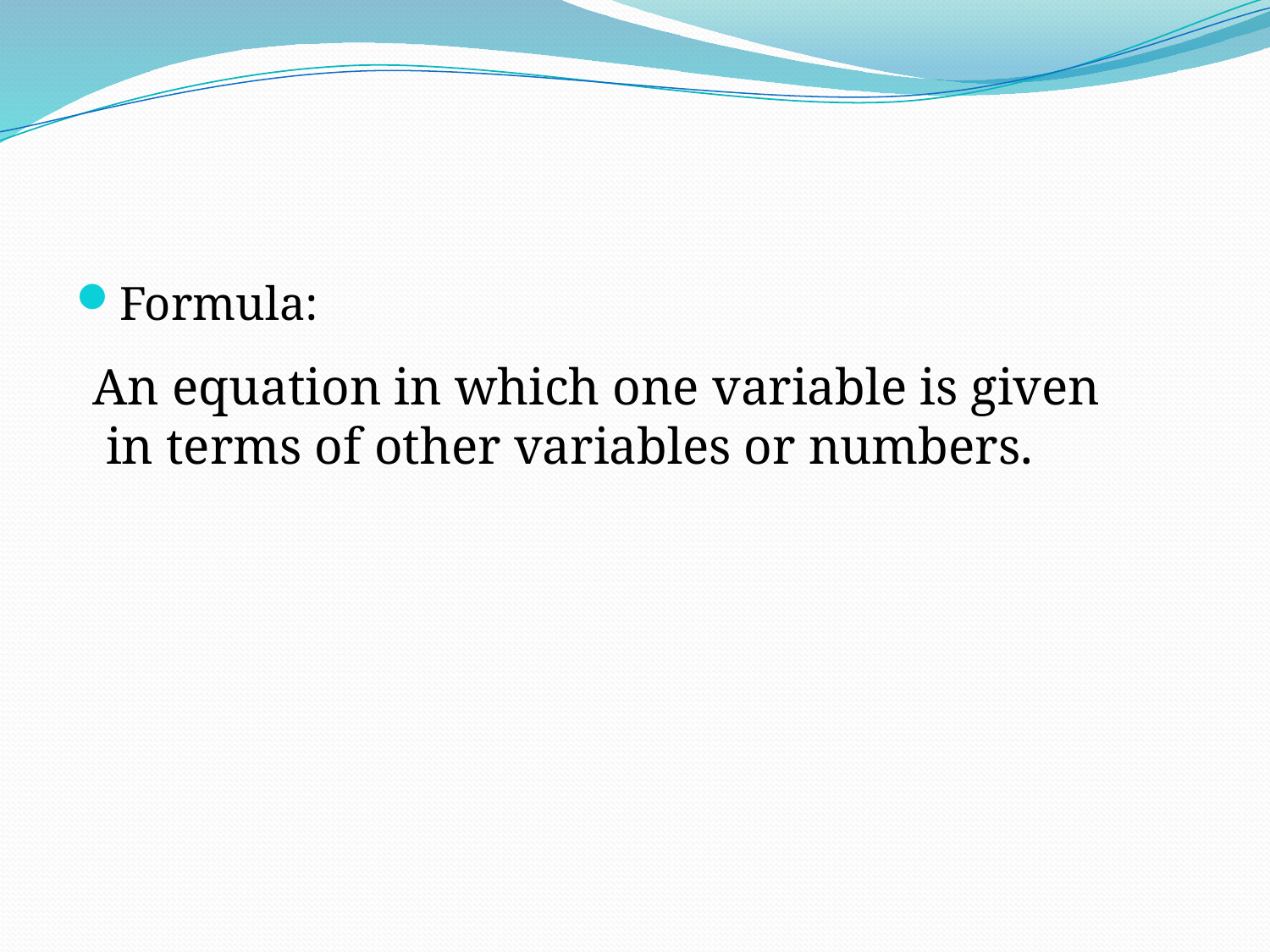

#
Formula:
An equation in which one variable is given
 in terms of other variables or numbers.